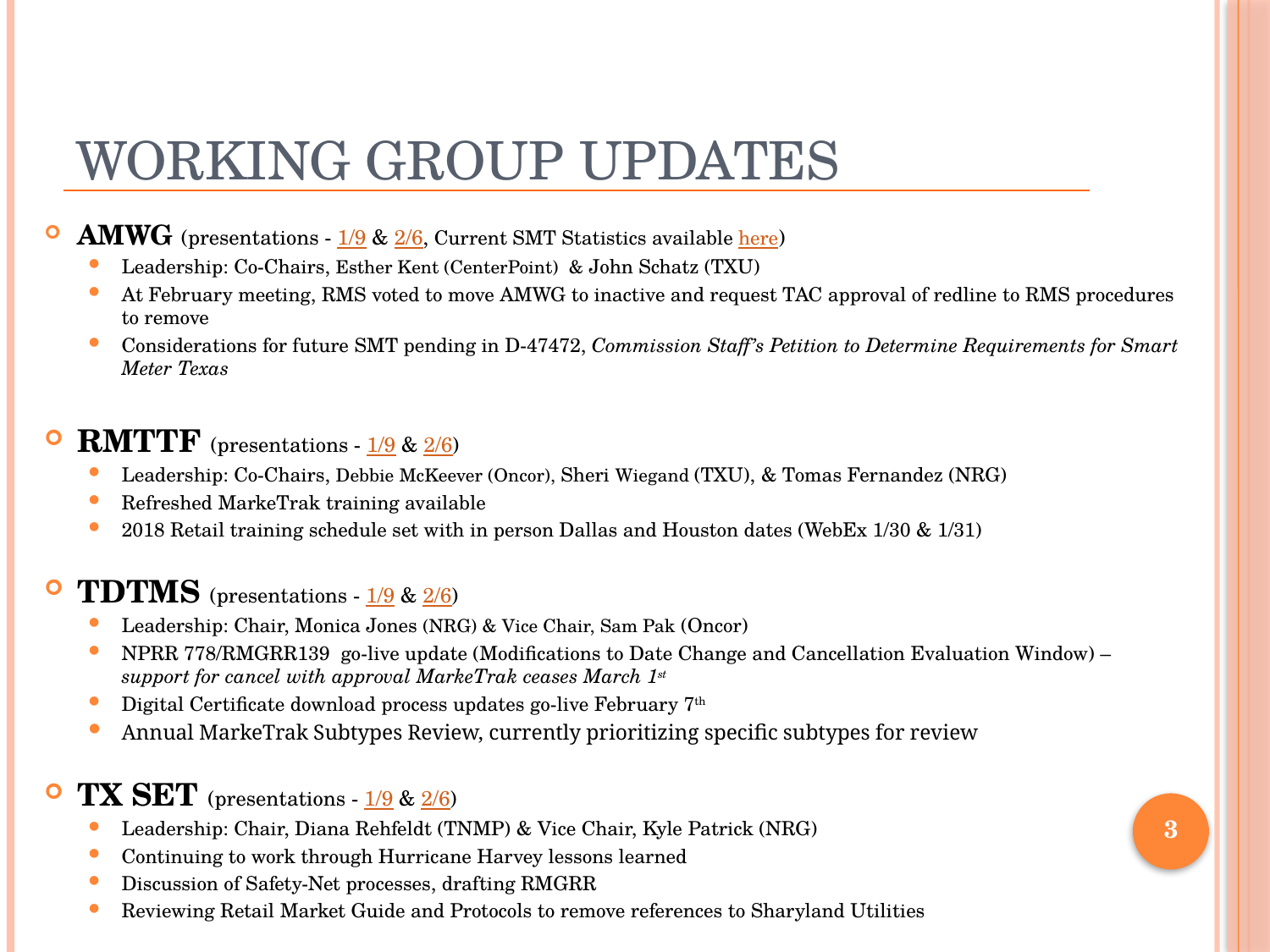

# Working Group Updates
AMWG (presentations - 1/9 & 2/6, Current SMT Statistics available here)
Leadership: Co-Chairs, Esther Kent (CenterPoint)  & John Schatz (TXU)
At February meeting, RMS voted to move AMWG to inactive and request TAC approval of redline to RMS procedures to remove
Considerations for future SMT pending in D-47472, Commission Staff’s Petition to Determine Requirements for Smart Meter Texas

RMTTF (presentations - 1/9 & 2/6)
Leadership: Co-Chairs, Debbie McKeever (Oncor), Sheri Wiegand (TXU), & Tomas Fernandez (NRG)
Refreshed MarkeTrak training available
2018 Retail training schedule set with in person Dallas and Houston dates (WebEx 1/30 & 1/31)

TDTMS (presentations - 1/9 & 2/6)
Leadership: Chair, Monica Jones (NRG) & Vice Chair, Sam Pak (Oncor)
NPRR 778/RMGRR139  go-live update (Modifications to Date Change and Cancellation Evaluation Window) – support for cancel with approval MarkeTrak ceases March 1st
Digital Certificate download process updates go-live February 7th
Annual MarkeTrak Subtypes Review, currently prioritizing specific subtypes for review

TX SET (presentations - 1/9 & 2/6)
Leadership: Chair, Diana Rehfeldt (TNMP) & Vice Chair, Kyle Patrick (NRG)
Continuing to work through Hurricane Harvey lessons learned
Discussion of Safety-Net processes, drafting RMGRR
Reviewing Retail Market Guide and Protocols to remove references to Sharyland Utilities

3